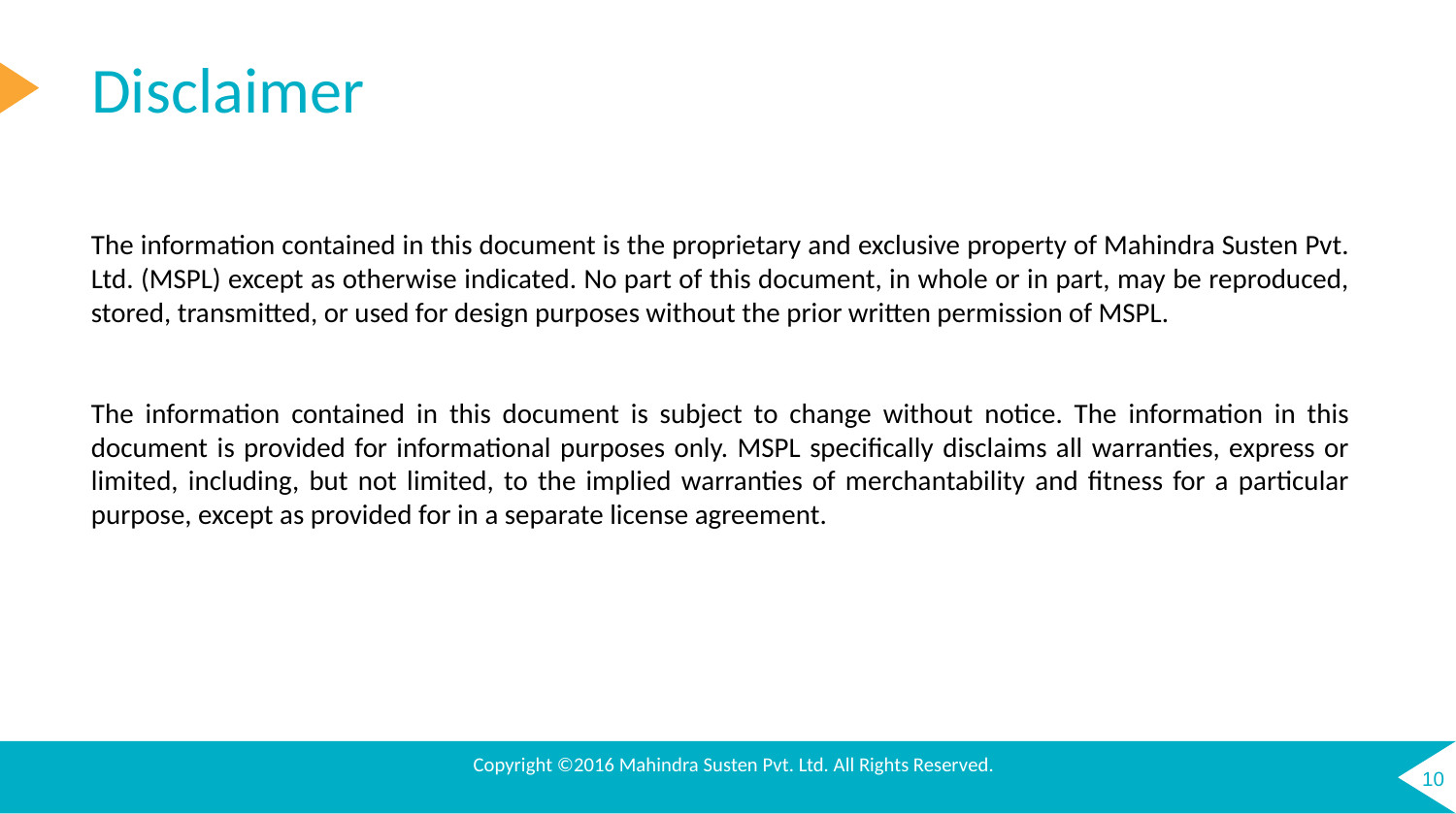

# Disclaimer
The information contained in this document is the proprietary and exclusive property of Mahindra Susten Pvt. Ltd. (MSPL) except as otherwise indicated. No part of this document, in whole or in part, may be reproduced, stored, transmitted, or used for design purposes without the prior written permission of MSPL.

The information contained in this document is subject to change without notice. The information in this document is provided for informational purposes only. MSPL specifically disclaims all warranties, express or limited, including, but not limited, to the implied warranties of merchantability and fitness for a particular purpose, except as provided for in a separate license agreement.
Copyright ©2016 Mahindra Susten Pvt. Ltd. All Rights Reserved.